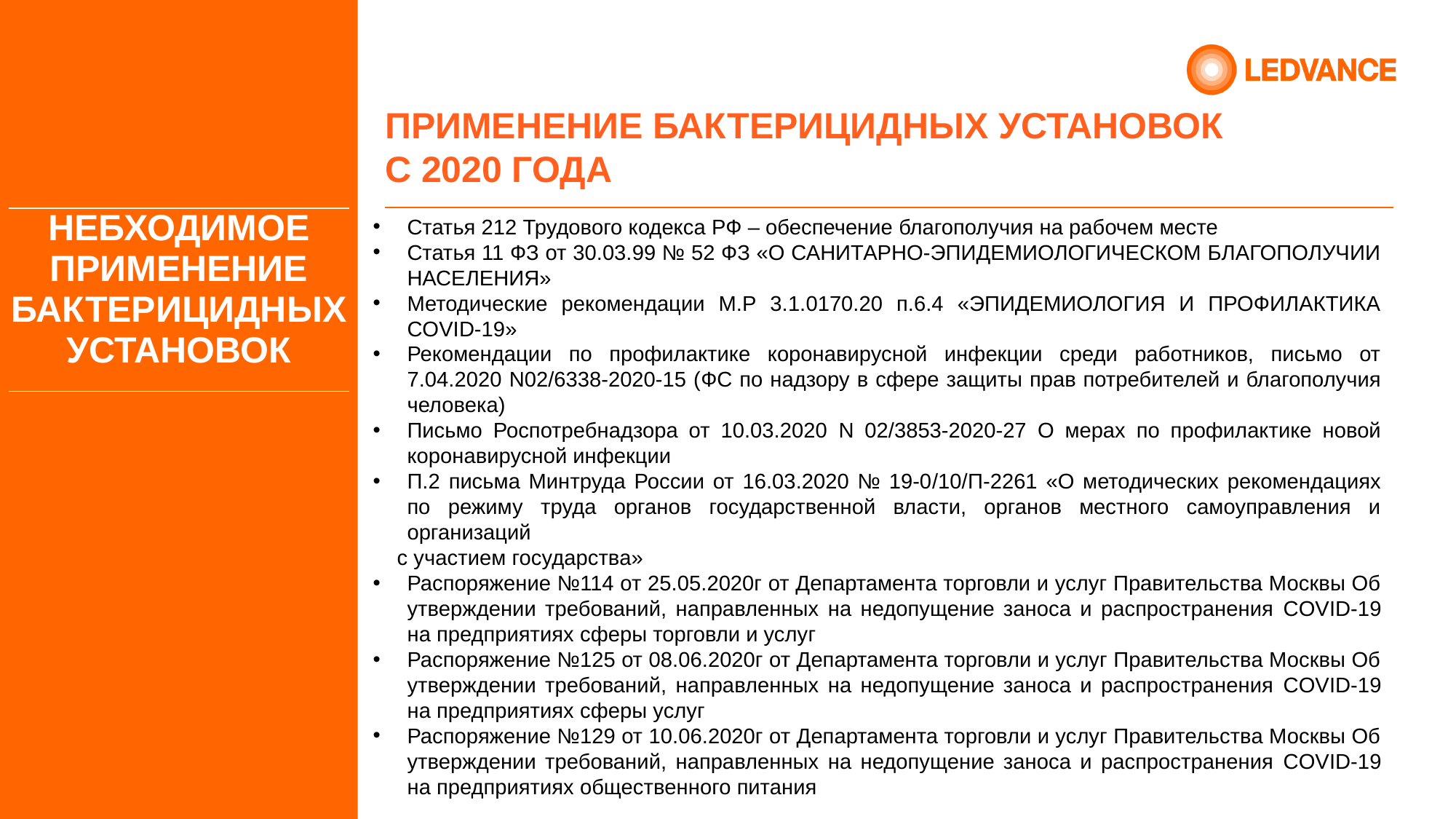

# ПРИМЕНЕНИЕ БАКТЕРИЦИДНЫХ УСТАНОВОК С 2020 ГОДА
| НЕБХОДИМОЕ ПРИМЕНЕНИЕ БАКТЕРИЦИДНЫХ УСТАНОВОК |
| --- |
Статья 212 Трудового кодекса РФ – обеспечение благополучия на рабочем месте
Статья 11 ФЗ от 30.03.99 № 52 ФЗ «О САНИТАРНО-ЭПИДЕМИОЛОГИЧЕСКОМ БЛАГОПОЛУЧИИ НАСЕЛЕНИЯ»
Методические рекомендации М.Р 3.1.0170.20 п.6.4 «ЭПИДЕМИОЛОГИЯ И ПРОФИЛАКТИКА COVID-19»
Рекомендации по профилактике коронавирусной инфекции среди работников, письмо от 7.04.2020 N02/6338-2020-15 (ФС по надзору в сфере защиты прав потребителей и благополучия человека)
Письмо Роспотребнадзора от 10.03.2020 N 02/3853-2020-27 О мерах по профилактике новой коронавирусной инфекции
П.2 письма Минтруда России от 16.03.2020 № 19-0/10/П-2261 «О методических рекомендациях по режиму труда органов государственной власти, органов местного самоуправления и организаций
    с участием государства»
Распоряжение №114 от 25.05.2020г от Департамента торговли и услуг Правительства Москвы Об утверждении требований, направленных на недопущение заноса и распространения COVID-19 на предприятиях сферы торговли и услуг
Распоряжение №125 от 08.06.2020г от Департамента торговли и услуг Правительства Москвы Об утверждении требований, направленных на недопущение заноса и распространения COVID-19 на предприятиях сферы услуг
Распоряжение №129 от 10.06.2020г от Департамента торговли и услуг Правительства Москвы Об утверждении требований, направленных на недопущение заноса и распространения COVID-19 на предприятиях общественного питания